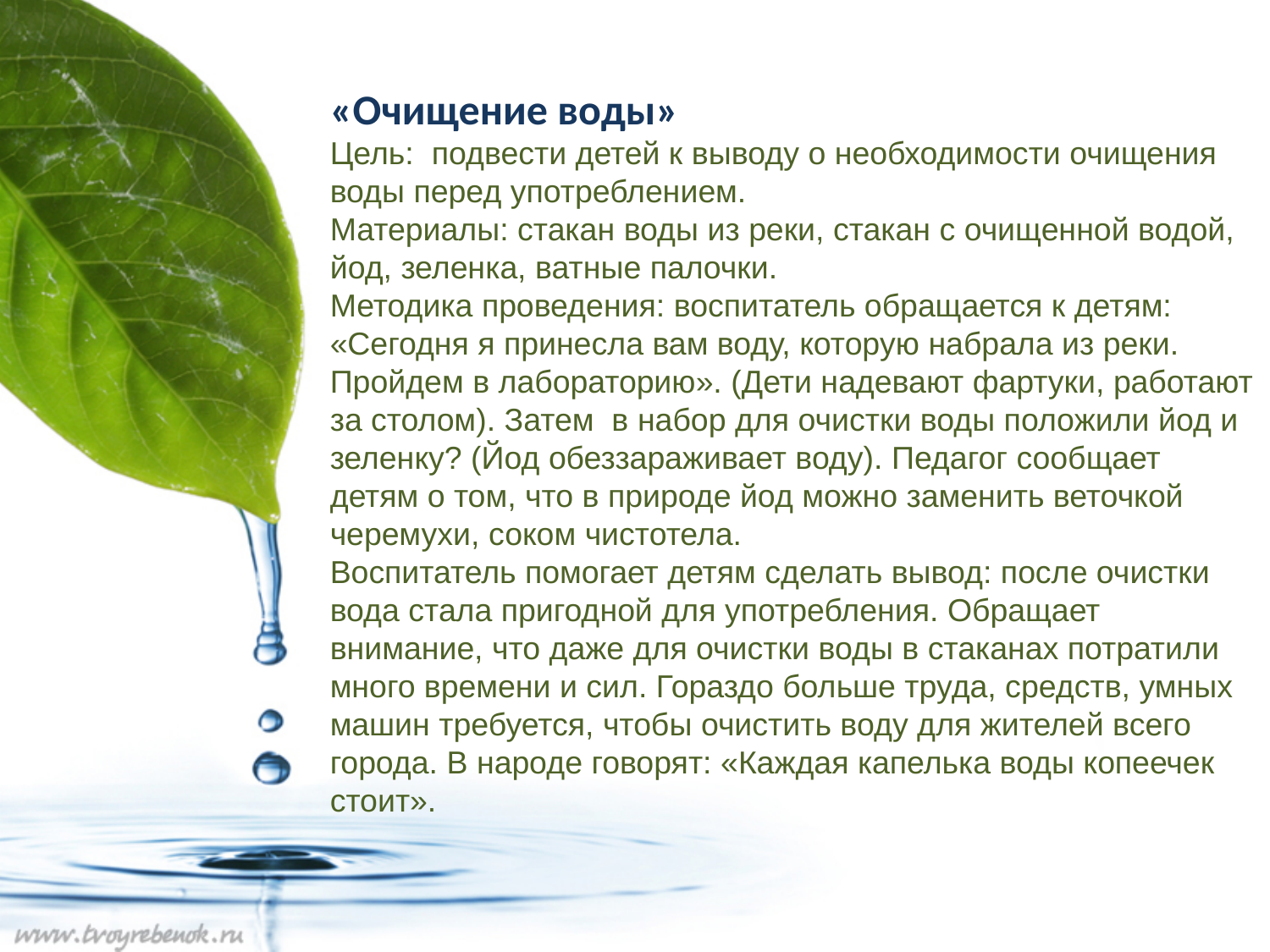

«Очищение воды»
Цель:  подвести детей к выводу о необходимости очищения воды перед употреблением.
Материалы: стакан воды из реки, стакан с очищенной водой, йод, зеленка, ватные палочки.
Методика проведения: воспитатель обращается к детям: «Сегодня я принесла вам воду, которую набрала из реки.  Пройдем в лабораторию». (Дети надевают фартуки, работают за столом). Затем  в набор для очистки воды положили йод и зеленку? (Йод обеззараживает воду). Педагог сообщает детям о том, что в природе йод можно заменить веточкой черемухи, соком чистотела.
Воспитатель помогает детям сделать вывод: после очистки вода стала пригодной для употребления. Обращает внимание, что даже для очистки воды в стаканах потратили много времени и сил. Гораздо больше труда, средств, умных машин требуется, чтобы очистить воду для жителей всего города. В народе говорят: «Каждая капелька воды копеечек стоит».